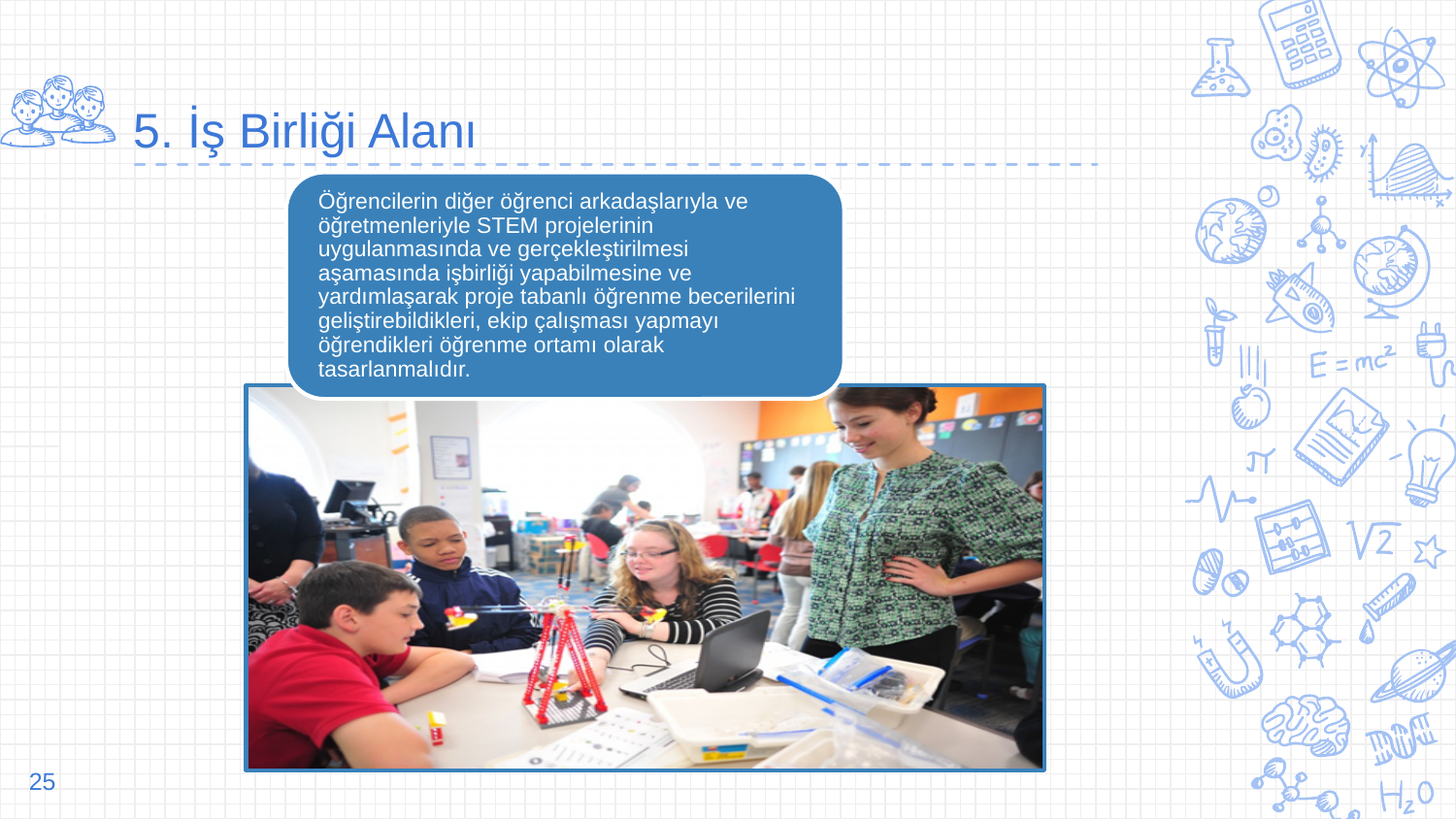

# 5. İş Birliği Alanı

Öğrencilerin diğer öğrenci arkadaşlarıyla ve öğretmenleriyle STEM projelerinin uygulanmasında ve gerçekleştirilmesi aşamasında işbirliği yapabilmesine ve yardımlaşarak proje tabanlı öğrenme becerilerini geliştirebildikleri, ekip çalışması yapmayı öğrendikleri öğrenme ortamı olarak tasarlanmalıdır.
25